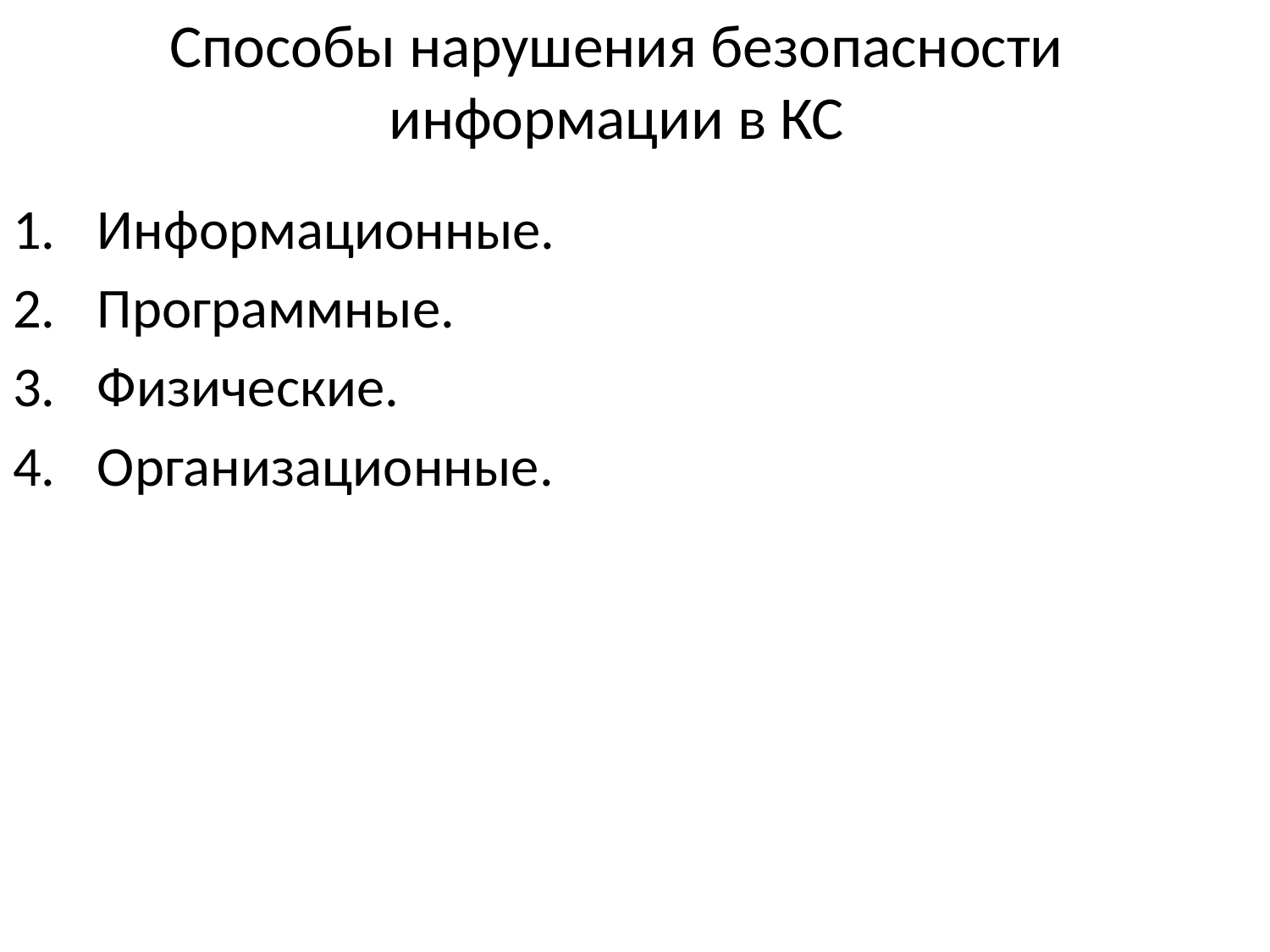

# Способы нарушения безопасности информации в КС
Информационные.
Программные.
Физические.
Организационные.